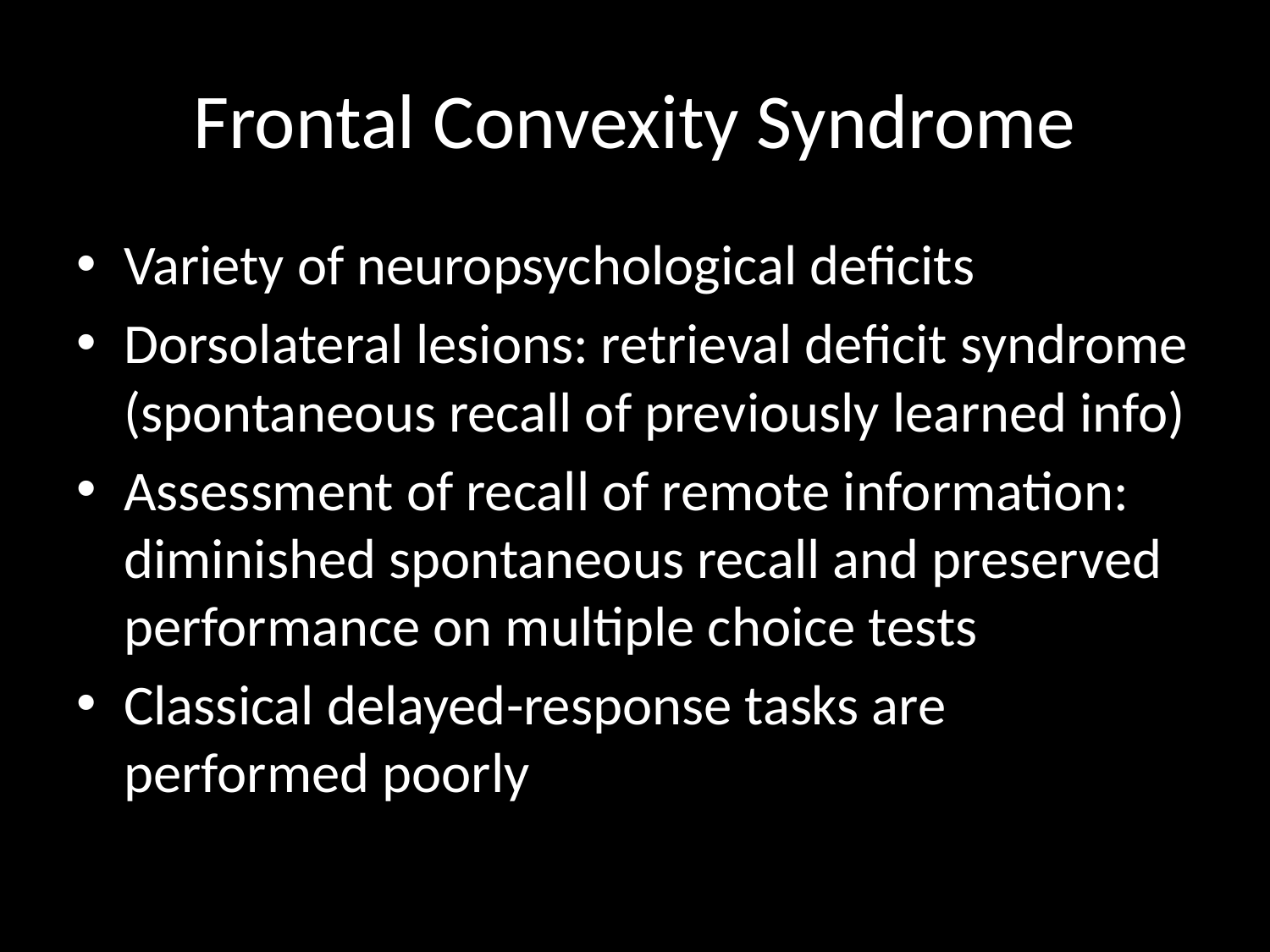

# Frontal Convexity Syndrome
Variety of neuropsychological deficits
Dorsolateral lesions: retrieval deficit syndrome (spontaneous recall of previously learned info)
Assessment of recall of remote information: diminished spontaneous recall and preserved performance on multiple choice tests
Classical delayed-response tasks are performed poorly